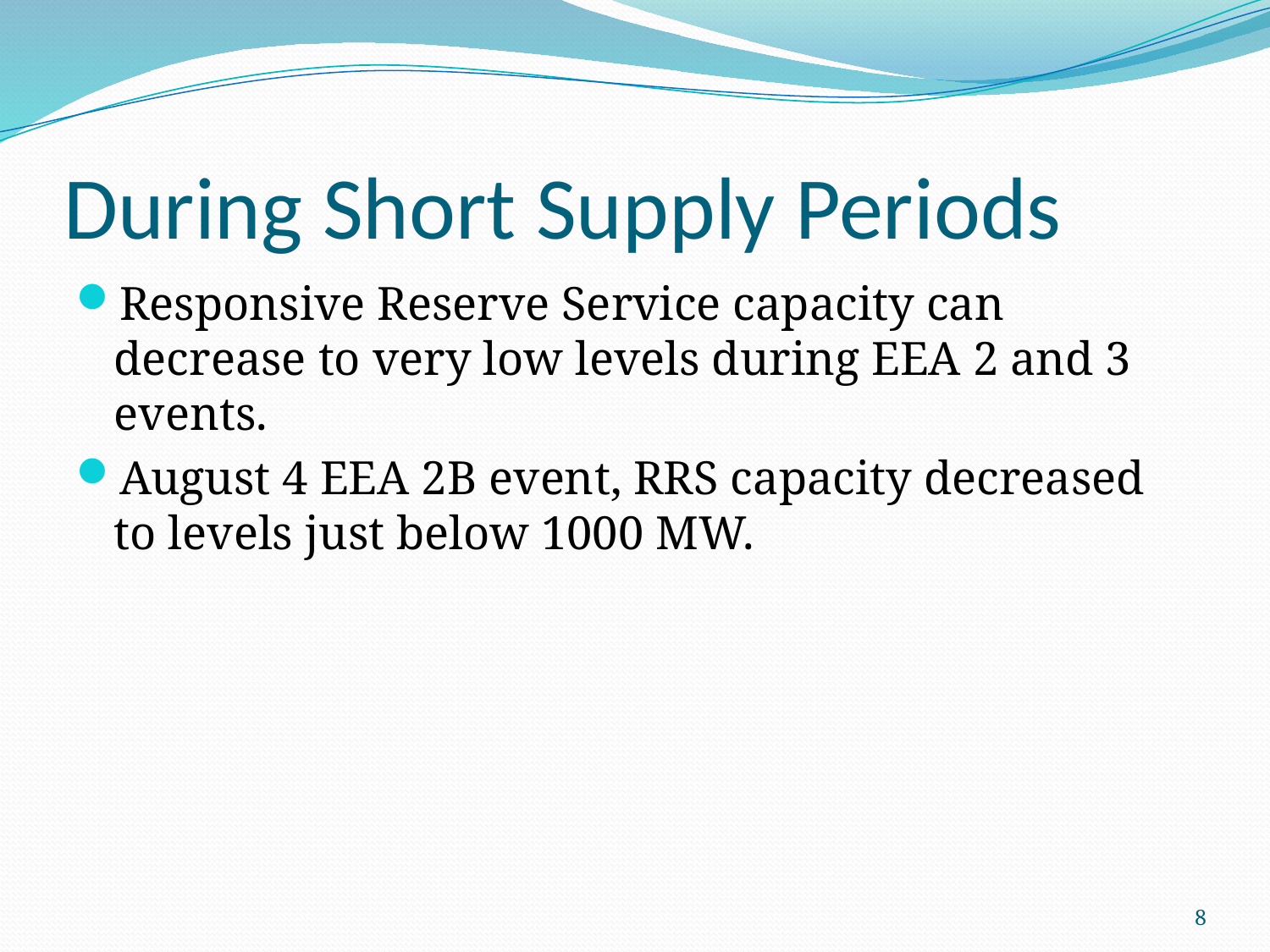

# During Short Supply Periods
Responsive Reserve Service capacity can decrease to very low levels during EEA 2 and 3 events.
August 4 EEA 2B event, RRS capacity decreased to levels just below 1000 MW.
8